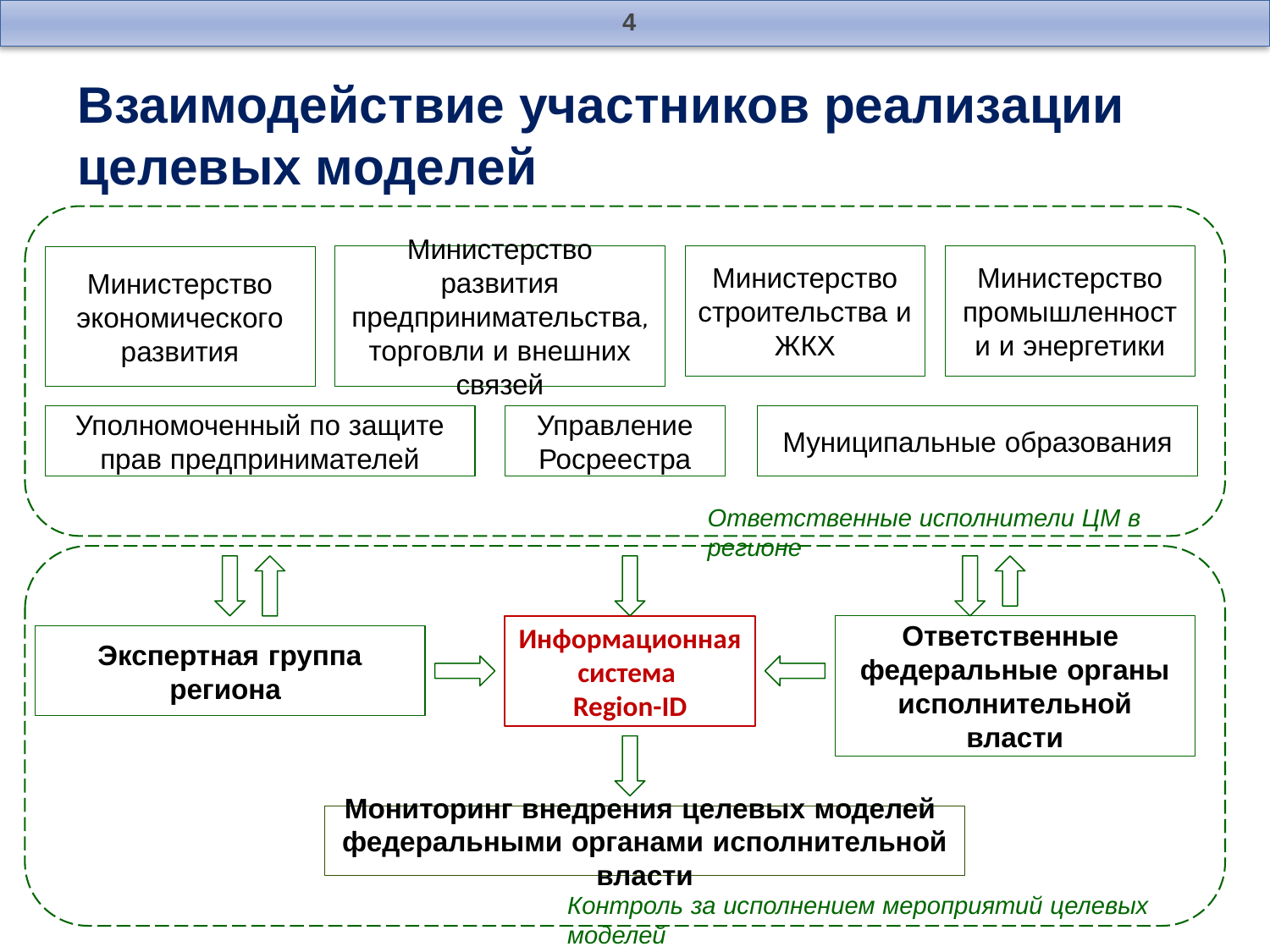

4
Взаимодействие участников реализации целевых моделей

Министерство развития предпринимательства, торговли и внешних связей
Министерство строительства и ЖКХ
Министерство промышленности и энергетики
Министерство экономического развития
Уполномоченный по защите прав предпринимателей
Управление Росреестра
Муниципальные образования
Ответственные исполнители ЦМ в регионе

Информационная система
Region-ID
Ответственные
федеральные органы исполнительной власти
Экспертная группа региона

Мониторинг внедрения целевых моделей
федеральными органами исполнительной власти
Контроль за исполнением мероприятий целевых моделей